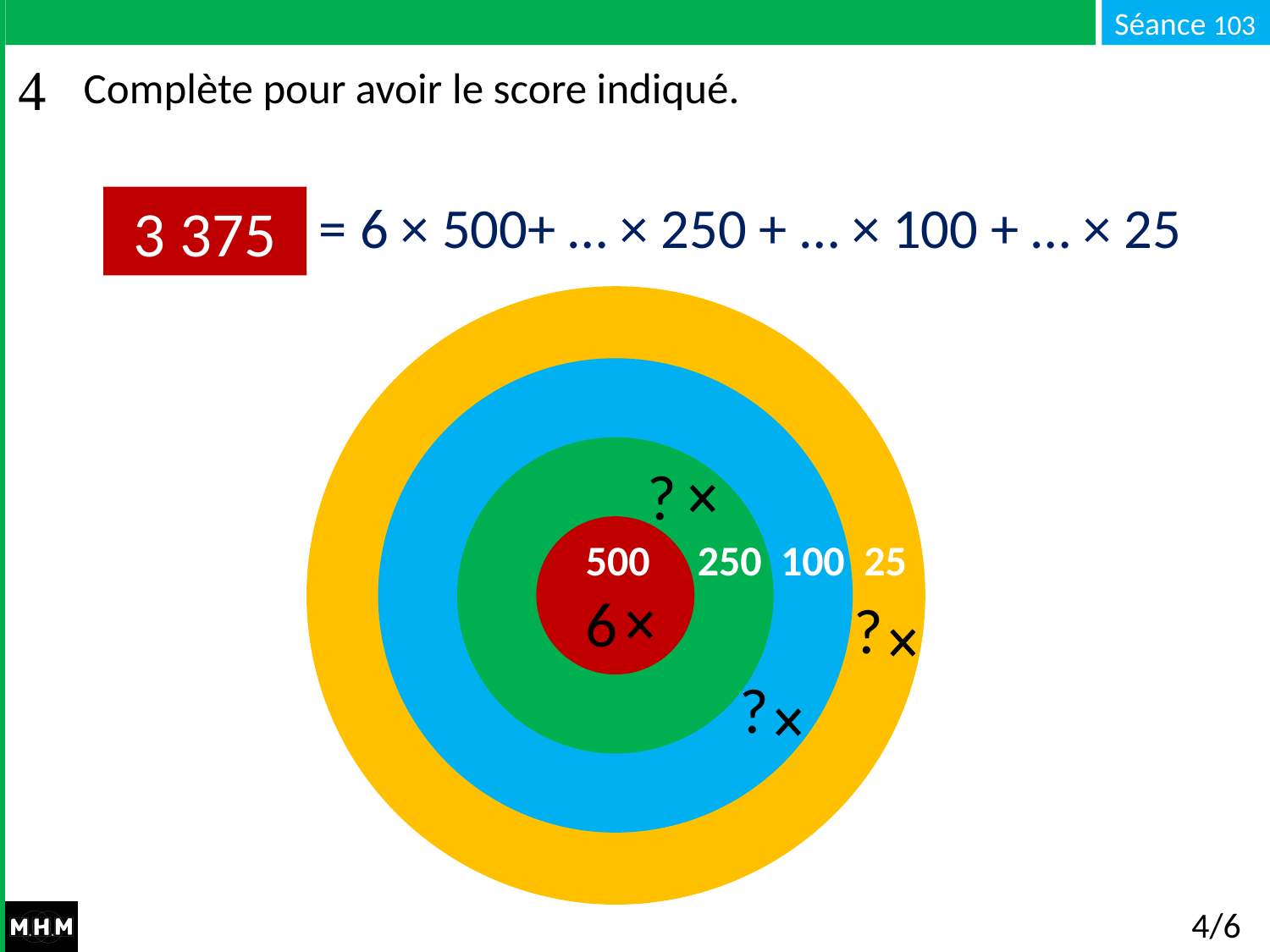

# Complète pour avoir le score indiqué.
= 6 × 500+ … × 250 + … × 100 + … × 25
3 375

 500     250  100  25
?

6

?

?

4/6